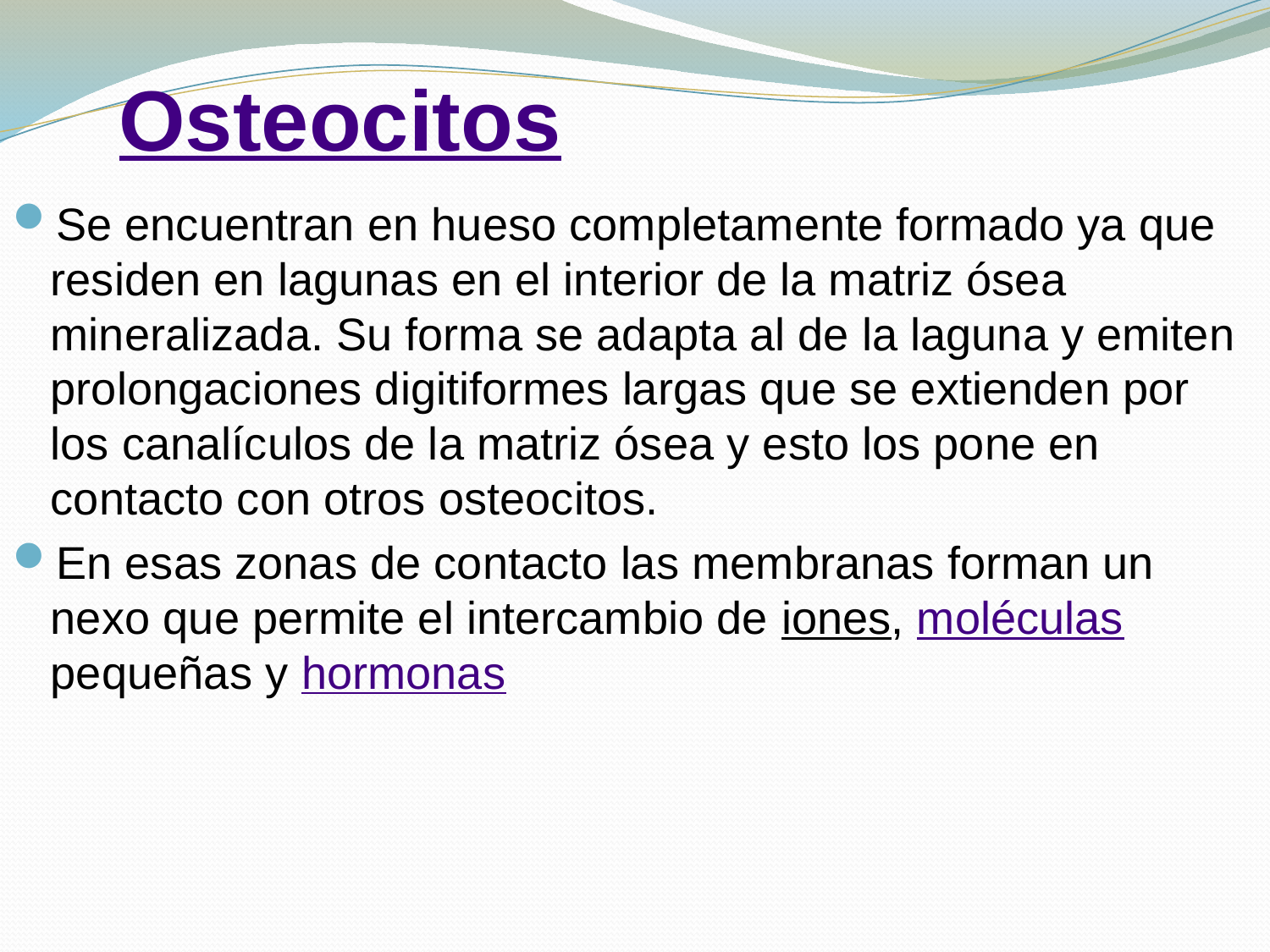

# Osteocitos
Se encuentran en hueso completamente formado ya que residen en lagunas en el interior de la matriz ósea mineralizada. Su forma se adapta al de la laguna y emiten prolongaciones digitiformes largas que se extienden por los canalículos de la matriz ósea y esto los pone en contacto con otros osteocitos.
En esas zonas de contacto las membranas forman un nexo que permite el intercambio de iones, moléculas pequeñas y hormonas